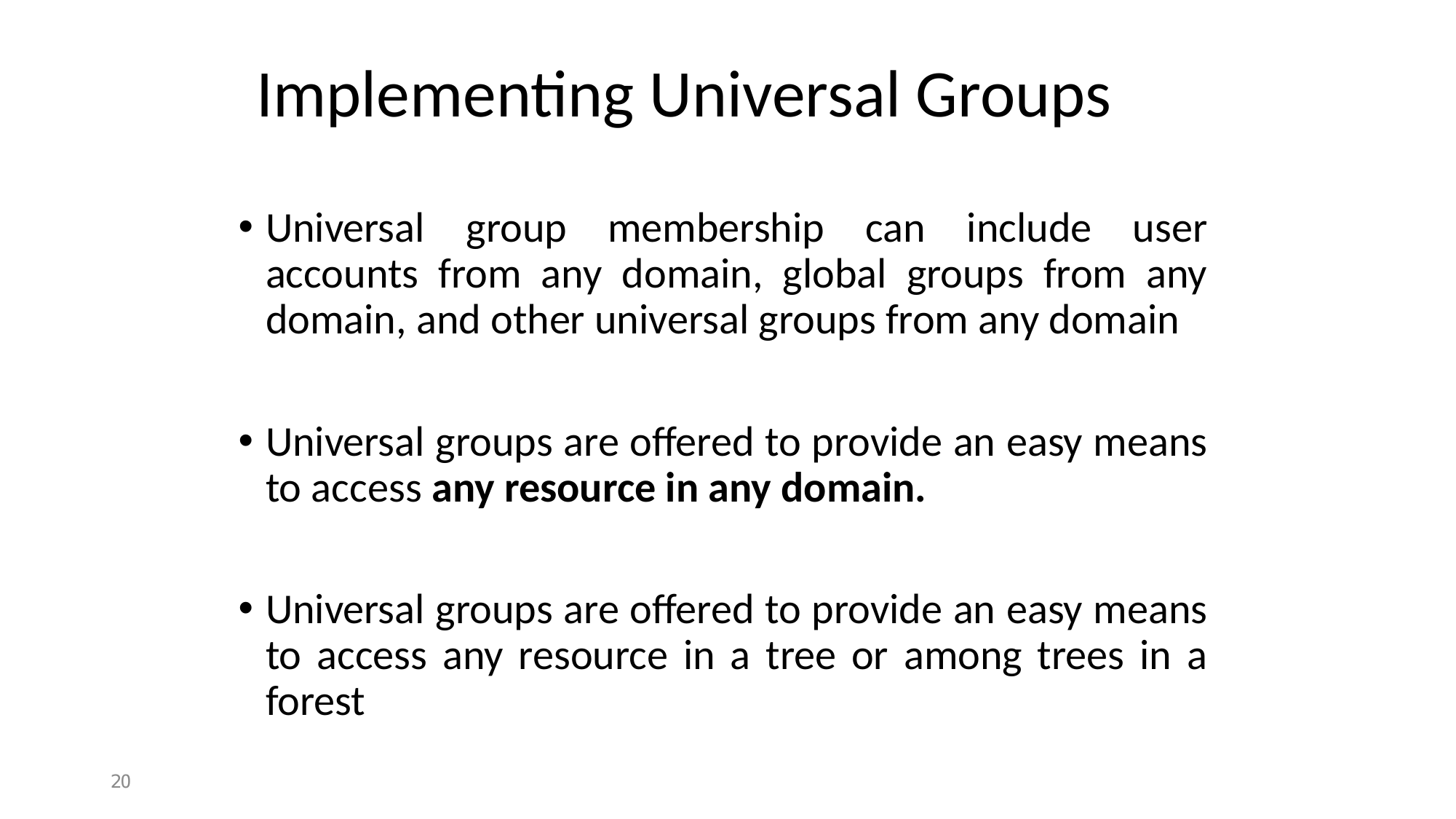

# Implementing Universal Groups
Universal group membership can include user accounts from any domain, global groups from any domain, and other universal groups from any domain

Universal groups are offered to provide an easy means to access any resource in any domain.

Universal groups are offered to provide an easy means to access any resource in a tree or among trees in a forest
20